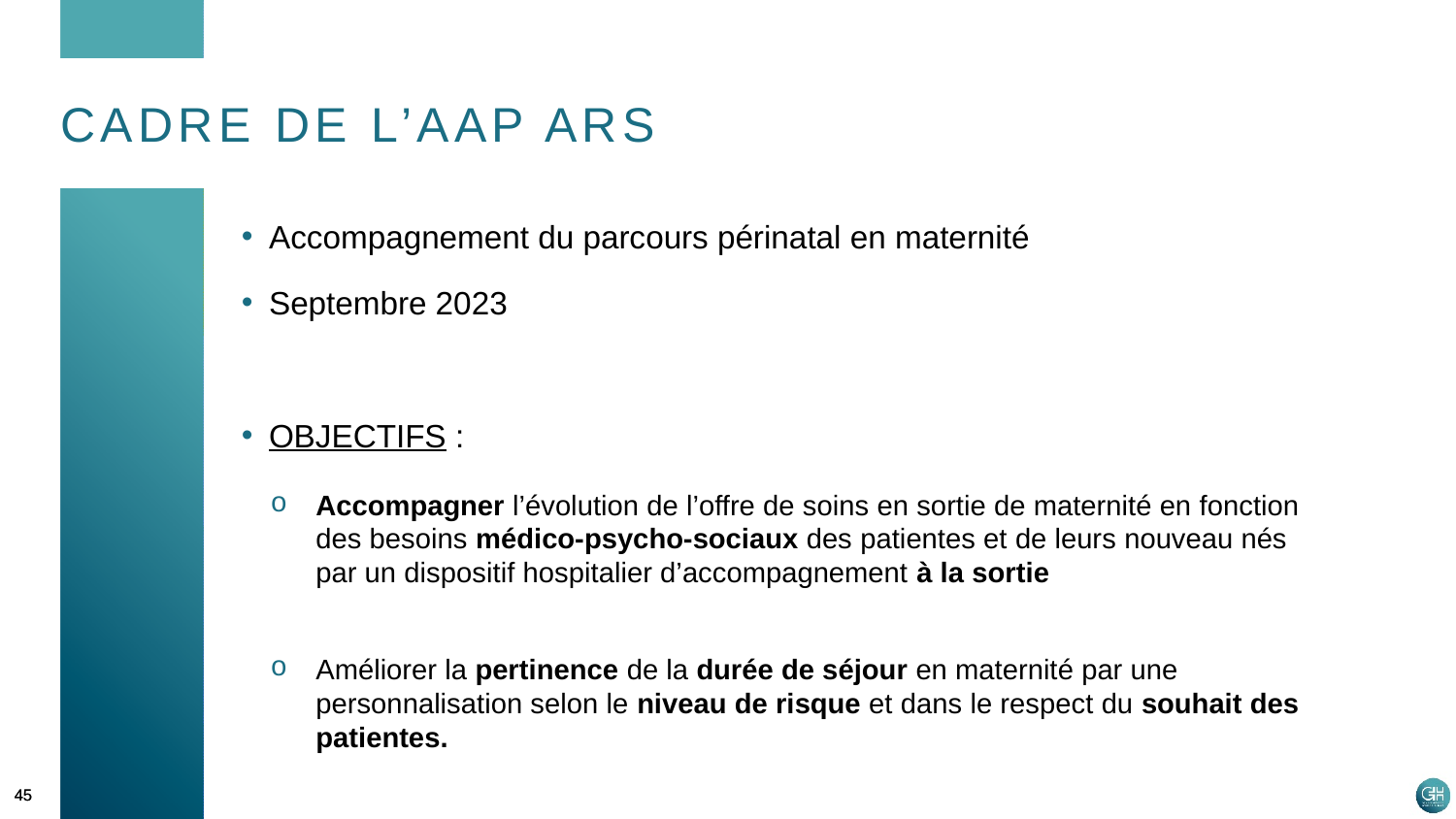

# Cadre de l’AAP ARS
Accompagnement du parcours périnatal en maternité

Septembre 2023

OBJECTIFS :

Accompagner l’évolution de l’offre de soins en sortie de maternité en fonction des besoins médico-psycho-sociaux des patientes et de leurs nouveau nés par un dispositif hospitalier d’accompagnement à la sortie

Améliorer la pertinence de la durée de séjour en maternité par une personnalisation selon le niveau de risque et dans le respect du souhait des patientes.